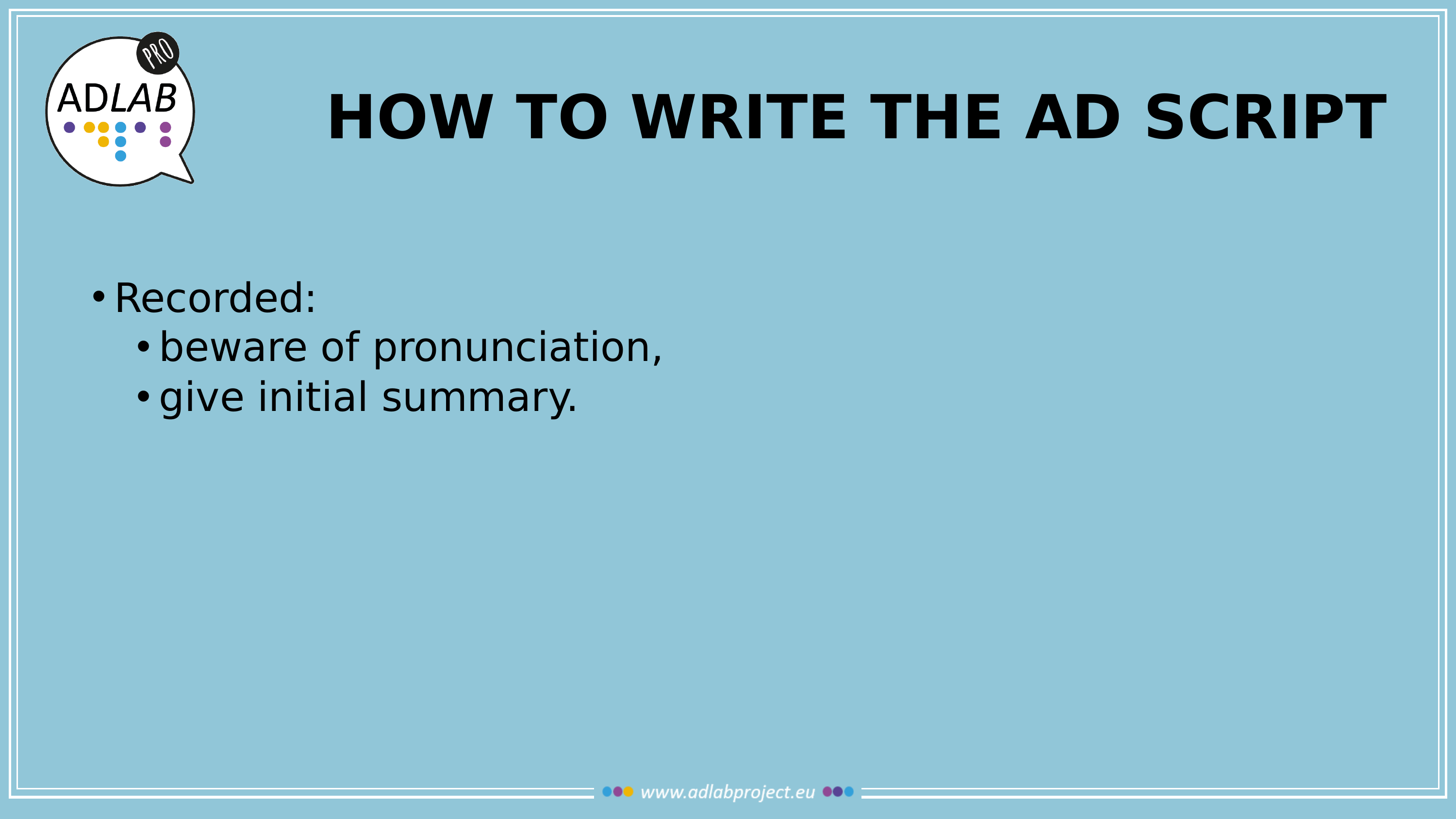

# How to write the ad script
Recorded:
beware of pronunciation,
give initial summary.